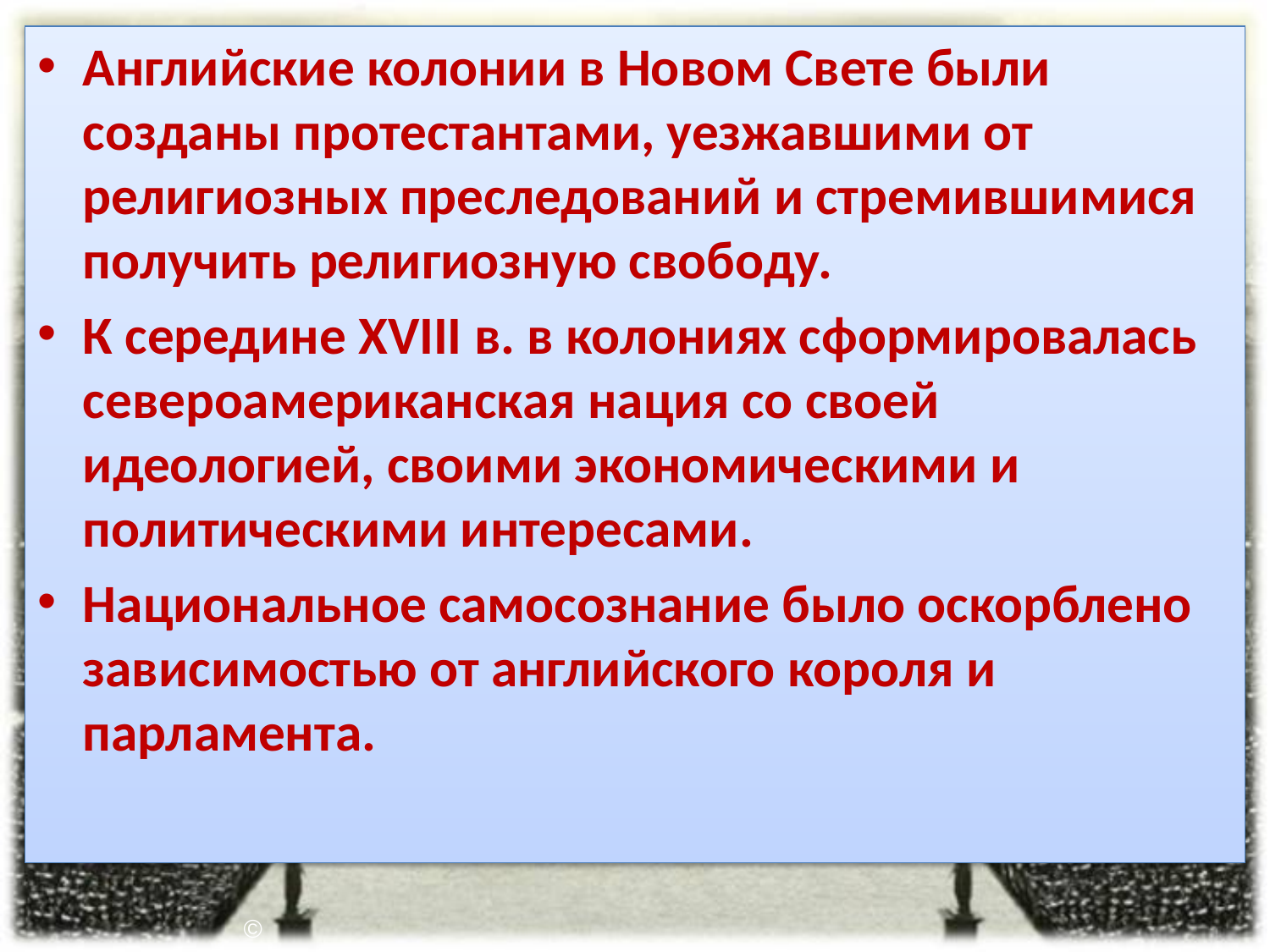

Английские колонии в Новом Свете были созданы протестантами, уезжавшими от религиозных преследований и стремившимися получить религиозную свободу.
К середине XVIII в. в колониях сформировалась североамериканская нация со своей идеологией, своими экономическими и политическими интересами.
Национальное самосознание было оскорблено зависимостью от английского короля и парламента.
©